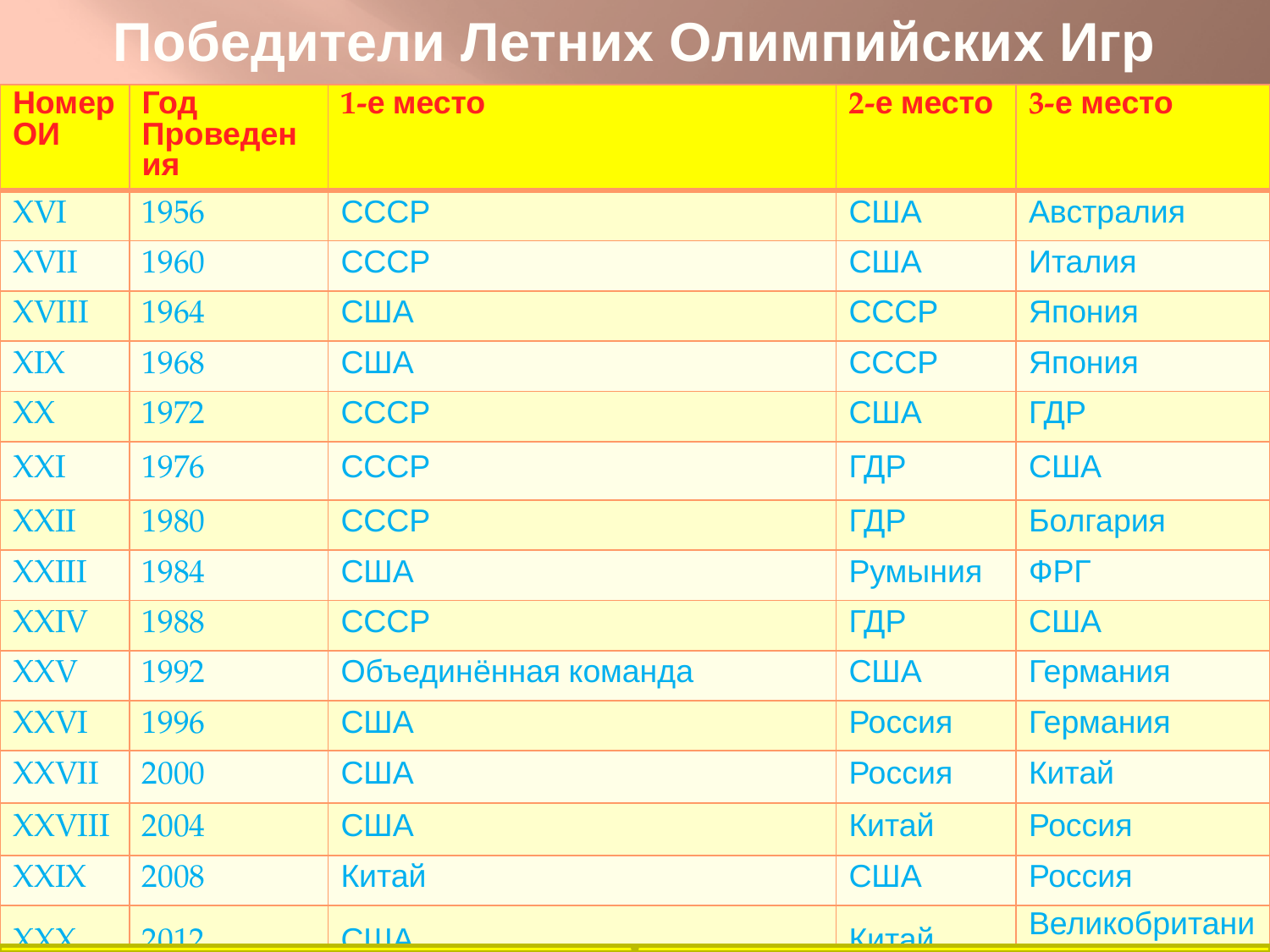

# Победители Летних Олимпийских Игр
| Номер ОИ | Год Проведения | 1-е место | 2-е место | 3-е место |
| --- | --- | --- | --- | --- |
| XVI | 1956 | СССР | США | Австралия |
| XVII | 1960 | СССР | США | Италия |
| XVIII | 1964 | США | СССР | Япония |
| XIX | 1968 | США | СССР | Япония |
| XX | 1972 | СССР | США | ГДР |
| XXI | 1976 | СССР | ГДР | США |
| XXII | 1980 | СССР | ГДР | Болгария |
| XXIII | 1984 | США | Румыния | ФРГ |
| XXIV | 1988 | СССР | ГДР | США |
| XXV | 1992 | Объединённая команда | США | Германия |
| XXVI | 1996 | США | Россия | Германия |
| XXVII | 2000 | США | Россия | Китай |
| XXVIII | 2004 | США | Китай | Россия |
| XXIX | 2008 | Китай | США | Россия |
| XXX | 2012 | США | Китай | Великобритания |